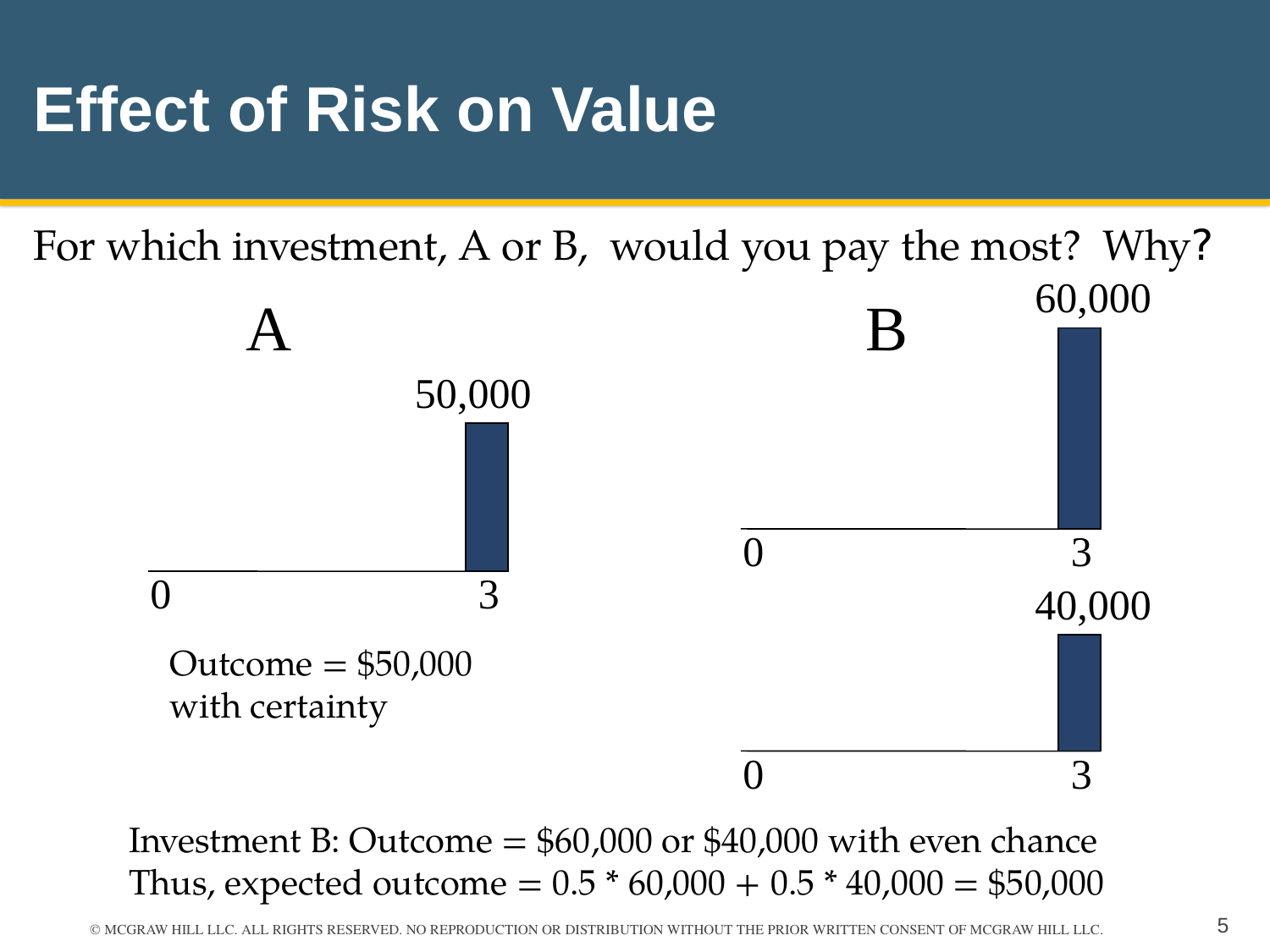

# Effect of Risk on Value
For which investment, A or B,  would you pay the most?  Why?
60,000
A
B

50,000

0 		       3

0 		       3

40,000
Outcome = $50,000
with certainty

0 		       3

Investment B: Outcome = $60,000 or $40,000 with even chance Thus, expected outcome = 0.5 * 60,000 + 0.5 * 40,000 = $50,000
© MCGRAW HILL LLC. ALL RIGHTS RESERVED. NO REPRODUCTION OR DISTRIBUTION WITHOUT THE PRIOR WRITTEN CONSENT OF MCGRAW HILL LLC.
5